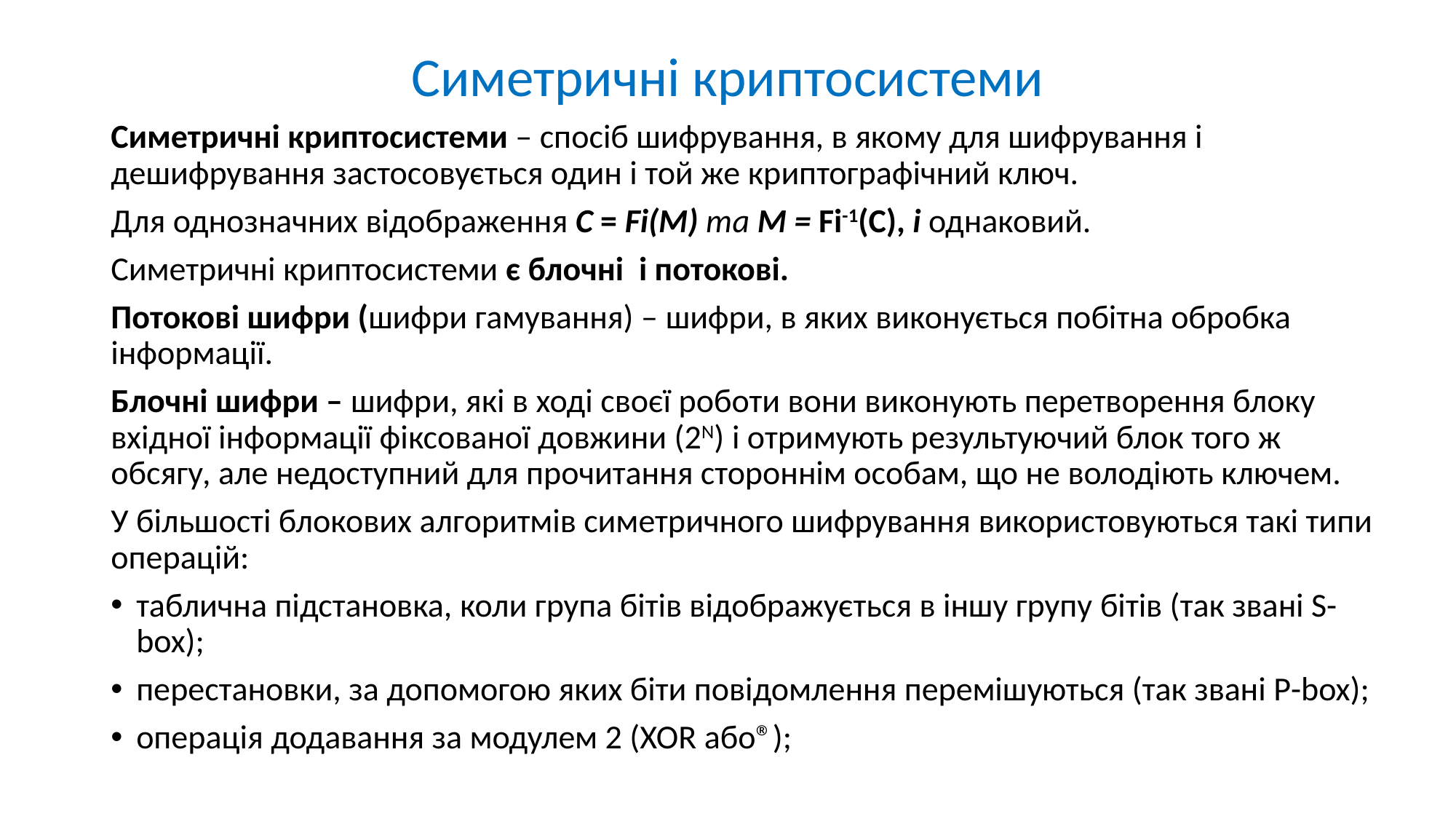

# Симетричні криптосистеми
Симетричні криптосистеми – спосіб шифрування, в якому для шифрування і дешифрування застосовується один і той же криптографічний ключ.
Для однозначних відображення C = Fi(M) та М = Fi-1(C), і однаковий.
Симетричні криптосистеми є блочні  і потокові.
Потокові шифри (шифри гамування) – шифри, в яких виконується побітна обробка інформації.
Блочні шифри – шифри, які в ході своєї роботи вони виконують перетворення блоку вхідної інформації фіксованої довжини (2N) і отримують результуючий блок того ж обсягу, але недоступний для прочитання стороннім особам, що не володіють ключем.
У більшості блокових алгоритмів симетричного шифрування використовуються такі типи операцій:
таблична підстановка, коли група бітів відображується в іншу групу бітів (так звані S-box);
перестановки, за допомогою яких біти повідомлення перемішуються (так звані Р-box);
операція додавання за модулем 2 (XOR або®);